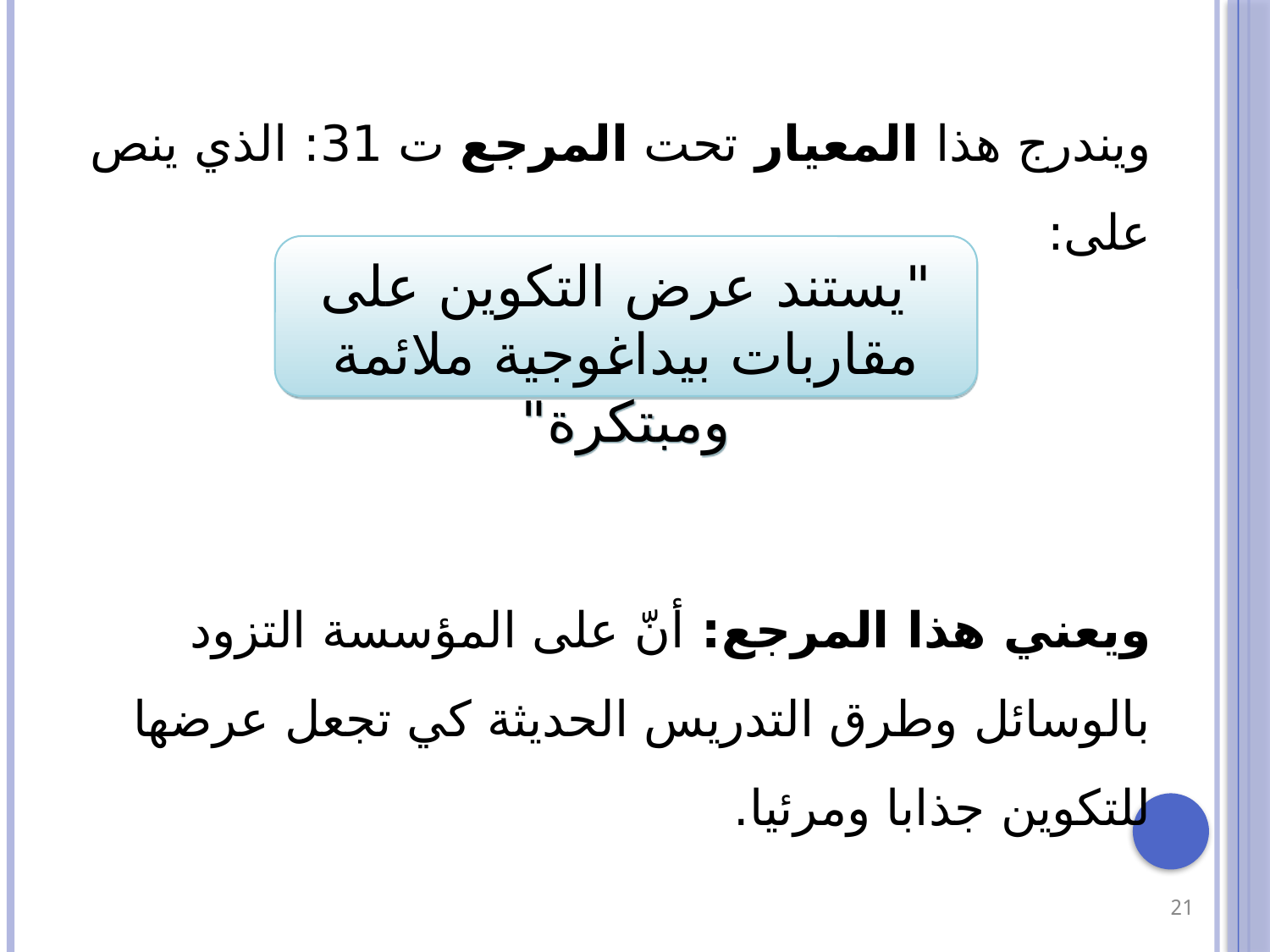

ويندرج هذا المعيار تحت المرجع ت 31: الذي ينص على:

ويعني هذا المرجع: أنّ على المؤسسة التزود بالوسائل وطرق التدريس الحديثة كي تجعل عرضها للتكوين جذابا ومرئيا.
"يستند عرض التكوین على مقاربات بيداغوجية ملائمة ومبتكرة"
21